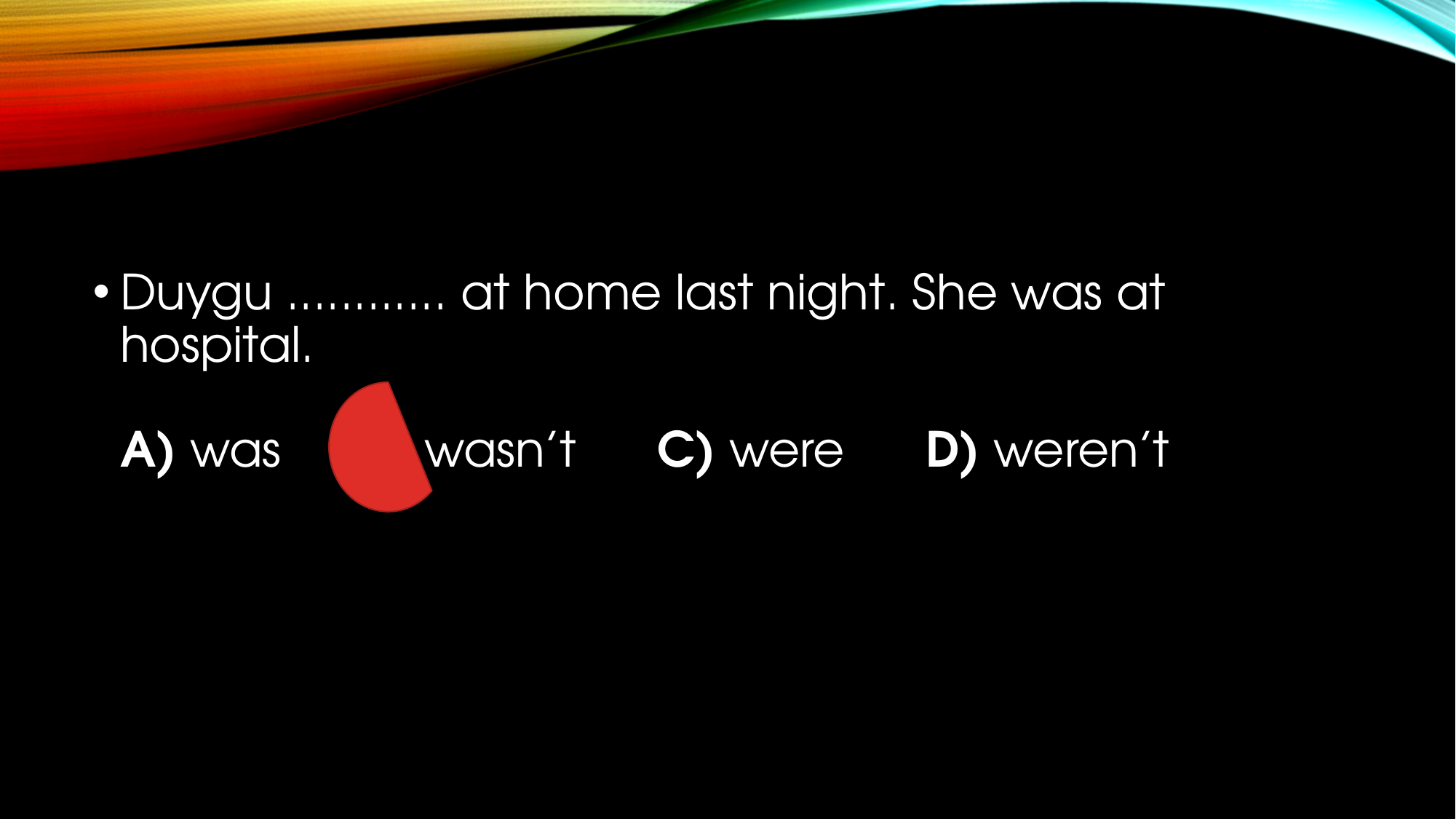

#
Duygu ............ at home last night. She was at hospital. 
A) was      B) wasn’t      C) were      D) weren’t